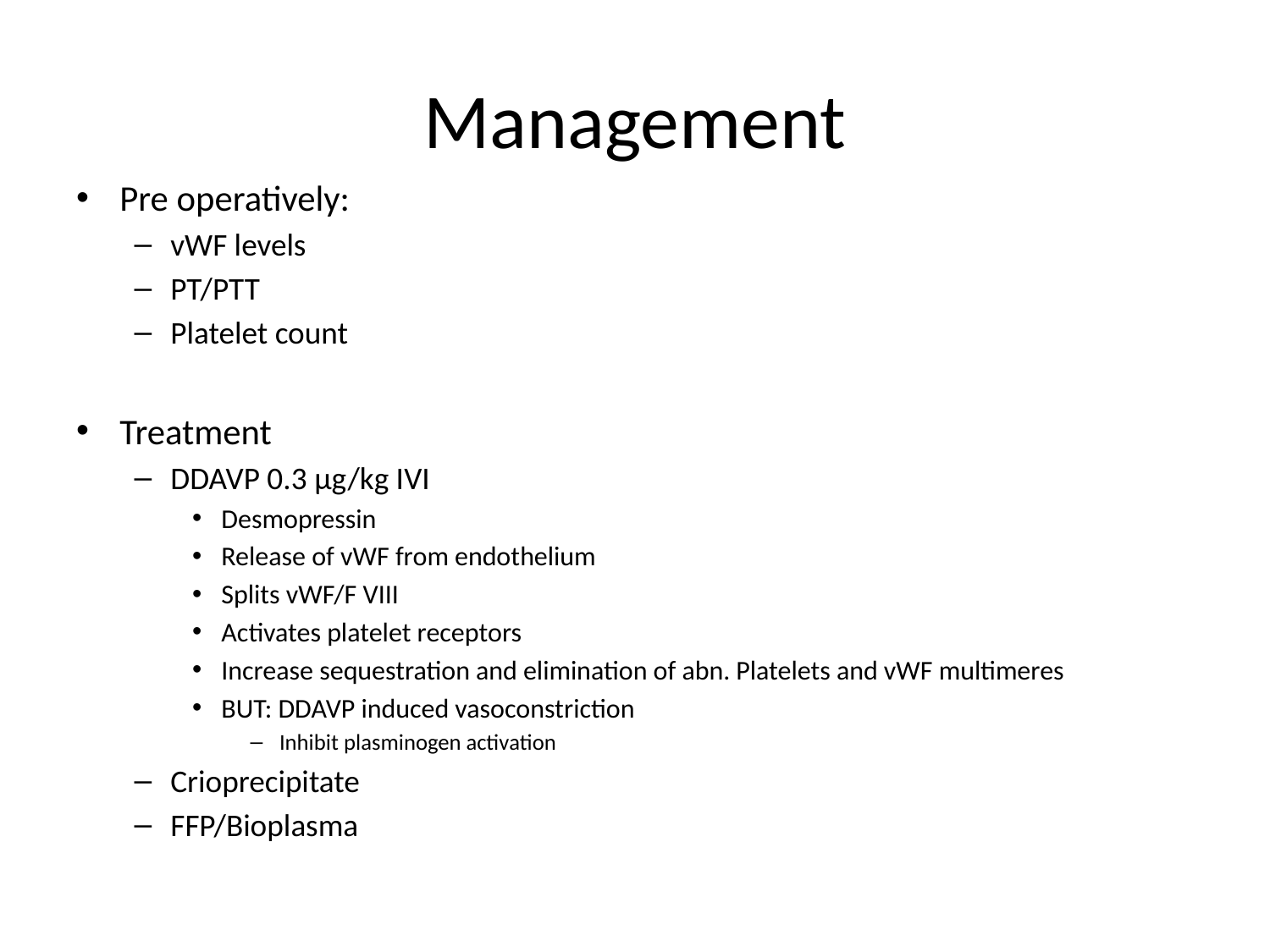

# Management
Pre operatively:
vWF levels
PT/PTT
Platelet count

Treatment
DDAVP 0.3 µg/kg IVI
Desmopressin
Release of vWF from endothelium
Splits vWF/F VIII
Activates platelet receptors
Increase sequestration and elimination of abn. Platelets and vWF multimeres
BUT: DDAVP induced vasoconstriction
Inhibit plasminogen activation
Crioprecipitate
FFP/Bioplasma